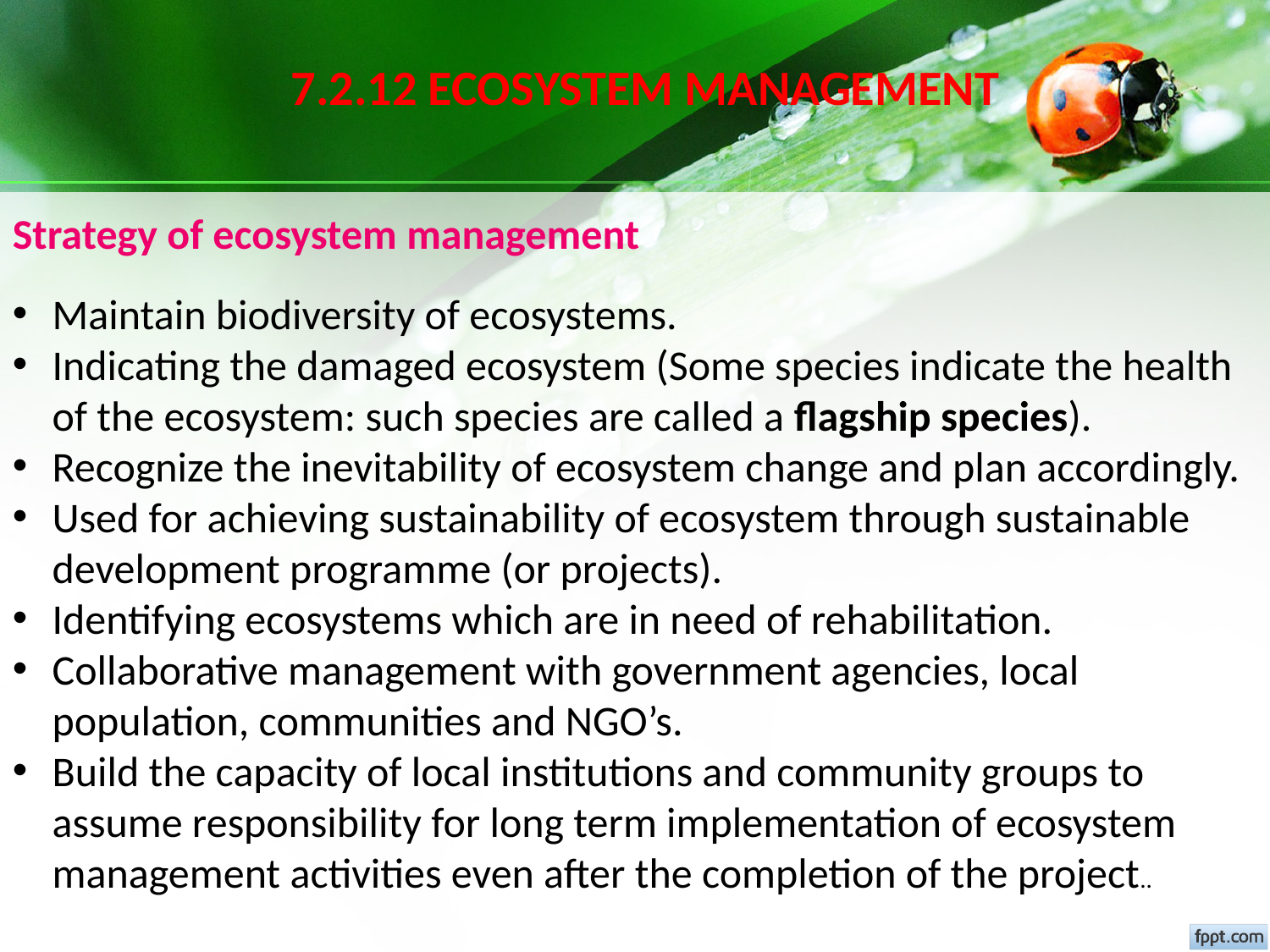

7.2.12 ECOSYSTEM MANAGEMENT
Strategy of ecosystem management

Maintain biodiversity of ecosystems.
Indicating the damaged ecosystem (Some species indicate the health of the ecosystem: such species are called a flagship species).
Recognize the inevitability of ecosystem change and plan accordingly.
Used for achieving sustainability of ecosystem through sustainable development programme (or projects).
Identifying ecosystems which are in need of rehabilitation.
Collaborative management with government agencies, local population, communities and NGO’s.
Build the capacity of local institutions and community groups to assume responsibility for long term implementation of ecosystem management activities even after the completion of the project..